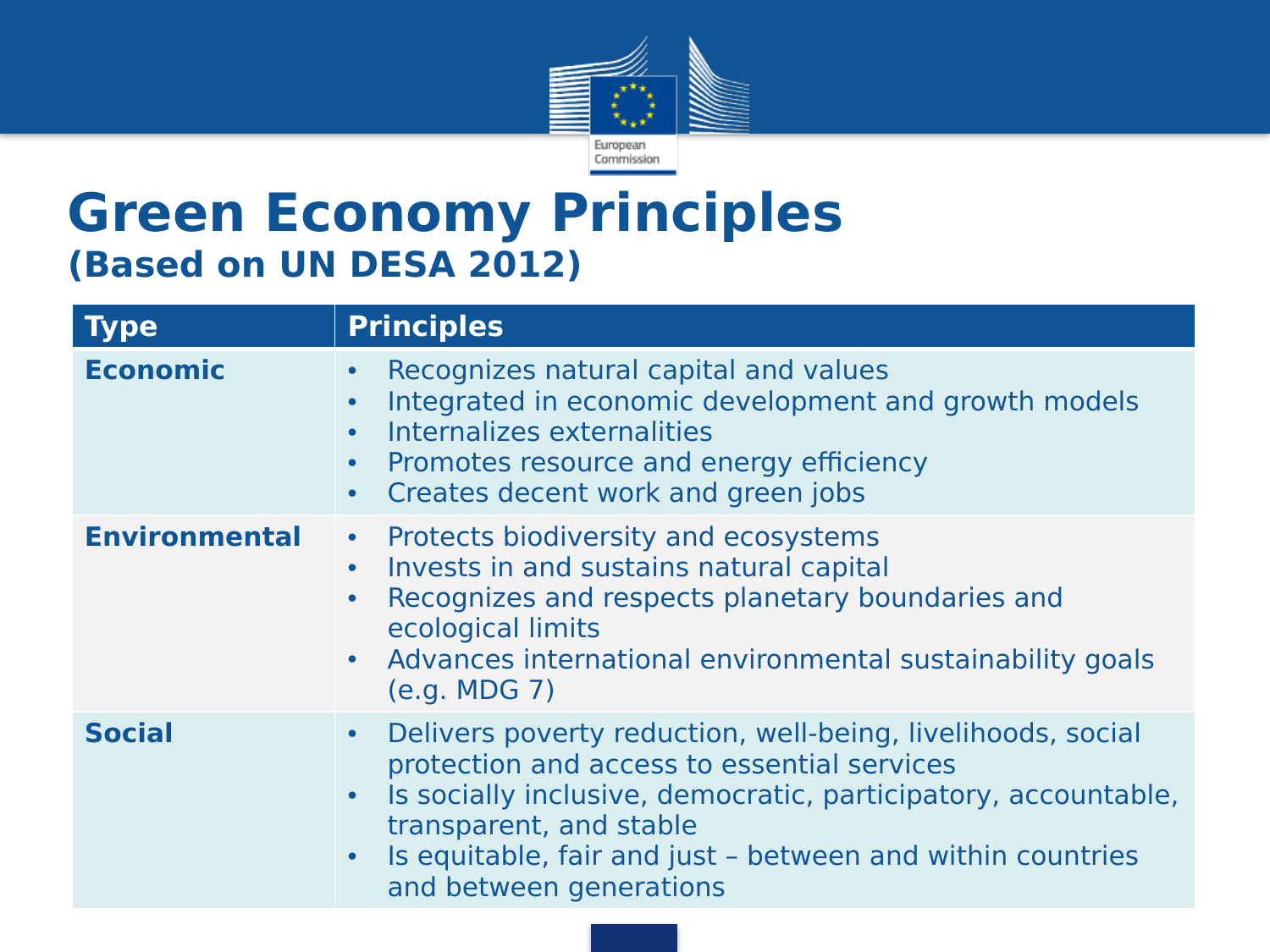

# Green Economy Principles (Based on UN DESA 2012)
| Type | Principles |
| --- | --- |
| Economic | Recognizes natural capital and values Integrated in economic development and growth models Internalizes externalities Promotes resource and energy efficiency Creates decent work and green jobs |
| Environmental | Protects biodiversity and ecosystems Invests in and sustains natural capital Recognizes and respects planetary boundaries and ecological limits Advances international environmental sustainability goals (e.g. MDG 7) |
| Social | Delivers poverty reduction, well‐being, livelihoods, social protection and access to essential services Is socially inclusive, democratic, participatory, accountable, transparent, and stable Is equitable, fair and just – between and within countries and between generations |